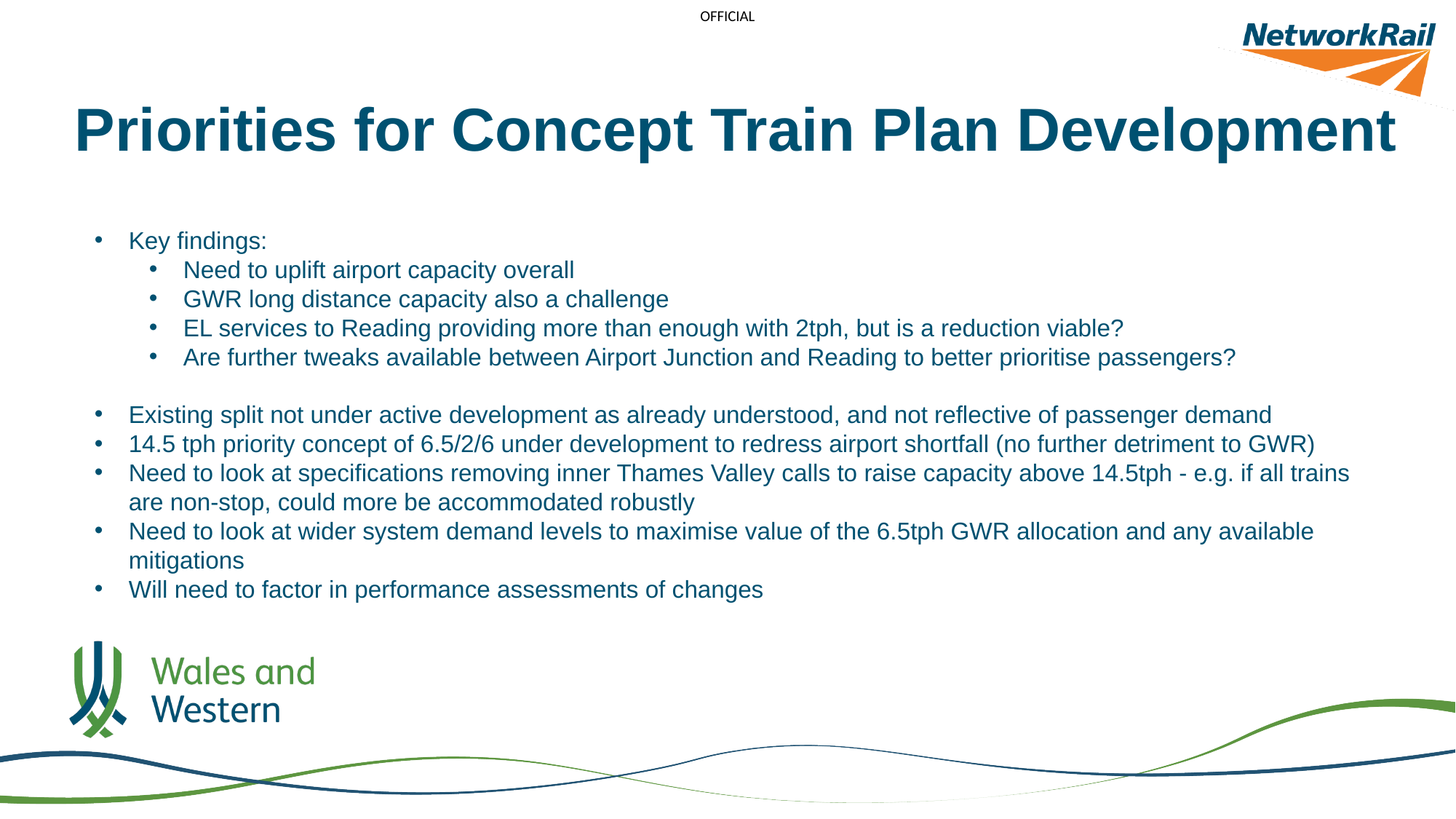

# Priorities for Concept Train Plan Development
Key findings:
Need to uplift airport capacity overall
GWR long distance capacity also a challenge
EL services to Reading providing more than enough with 2tph, but is a reduction viable?
Are further tweaks available between Airport Junction and Reading to better prioritise passengers?

Existing split not under active development as already understood, and not reflective of passenger demand
14.5 tph priority concept of 6.5/2/6 under development to redress airport shortfall (no further detriment to GWR)
Need to look at specifications removing inner Thames Valley calls to raise capacity above 14.5tph - e.g. if all trains are non-stop, could more be accommodated robustly
Need to look at wider system demand levels to maximise value of the 6.5tph GWR allocation and any available mitigations
Will need to factor in performance assessments of changes